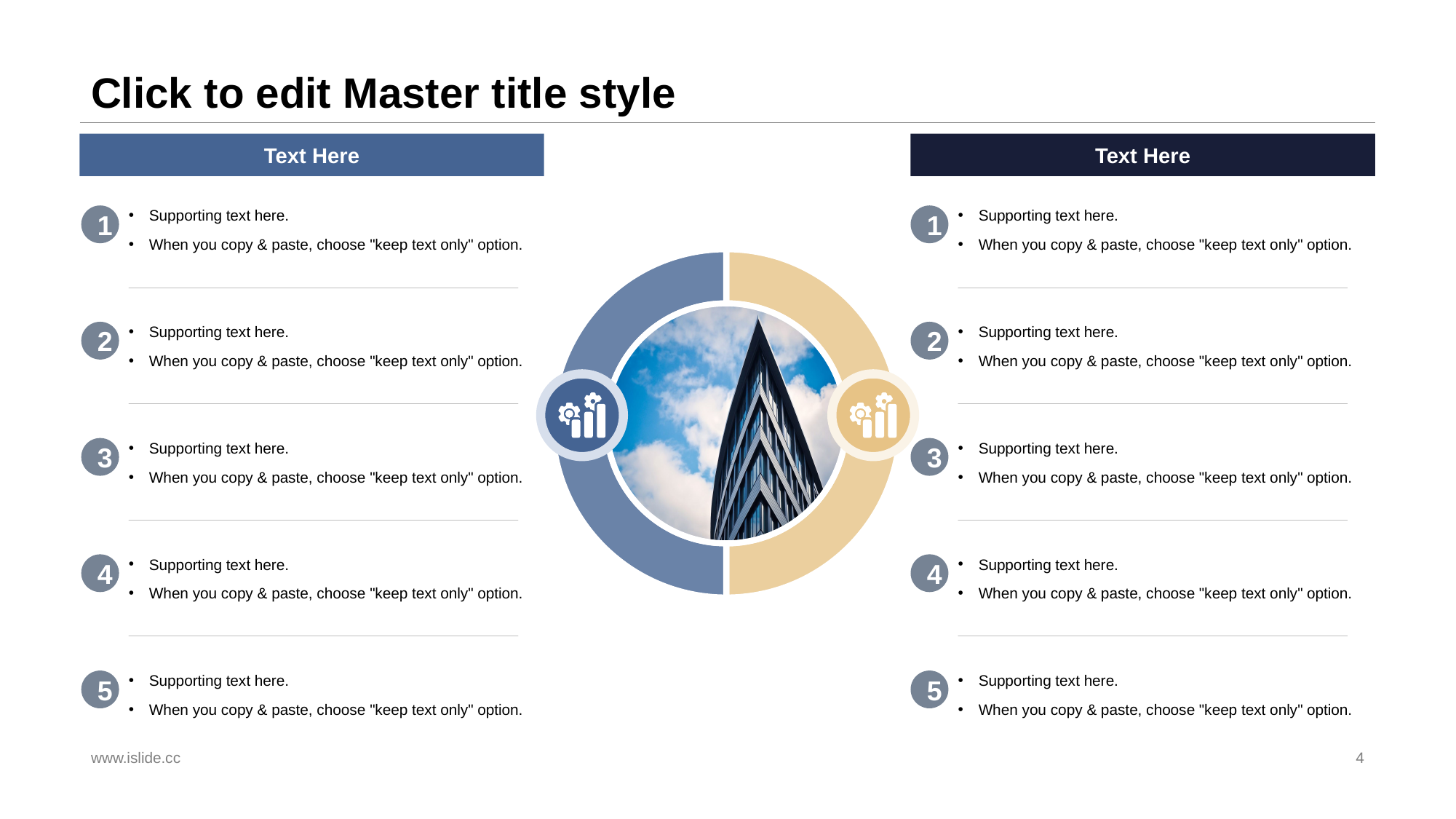

# Click to edit Master title style
Text Here
Text Here
Supporting text here.
When you copy & paste, choose "keep text only" option.
Supporting text here.
When you copy & paste, choose "keep text only" option.
1
1

Supporting text here.
When you copy & paste, choose "keep text only" option.
Supporting text here.
When you copy & paste, choose "keep text only" option.

2
2

Supporting text here.
When you copy & paste, choose "keep text only" option.
Supporting text here.
When you copy & paste, choose "keep text only" option.
3
3
Supporting text here.
When you copy & paste, choose "keep text only" option.
Supporting text here.
When you copy & paste, choose "keep text only" option.
4
4
Supporting text here.
When you copy & paste, choose "keep text only" option.
Supporting text here.
When you copy & paste, choose "keep text only" option.
5
5
www.islide.cc
4